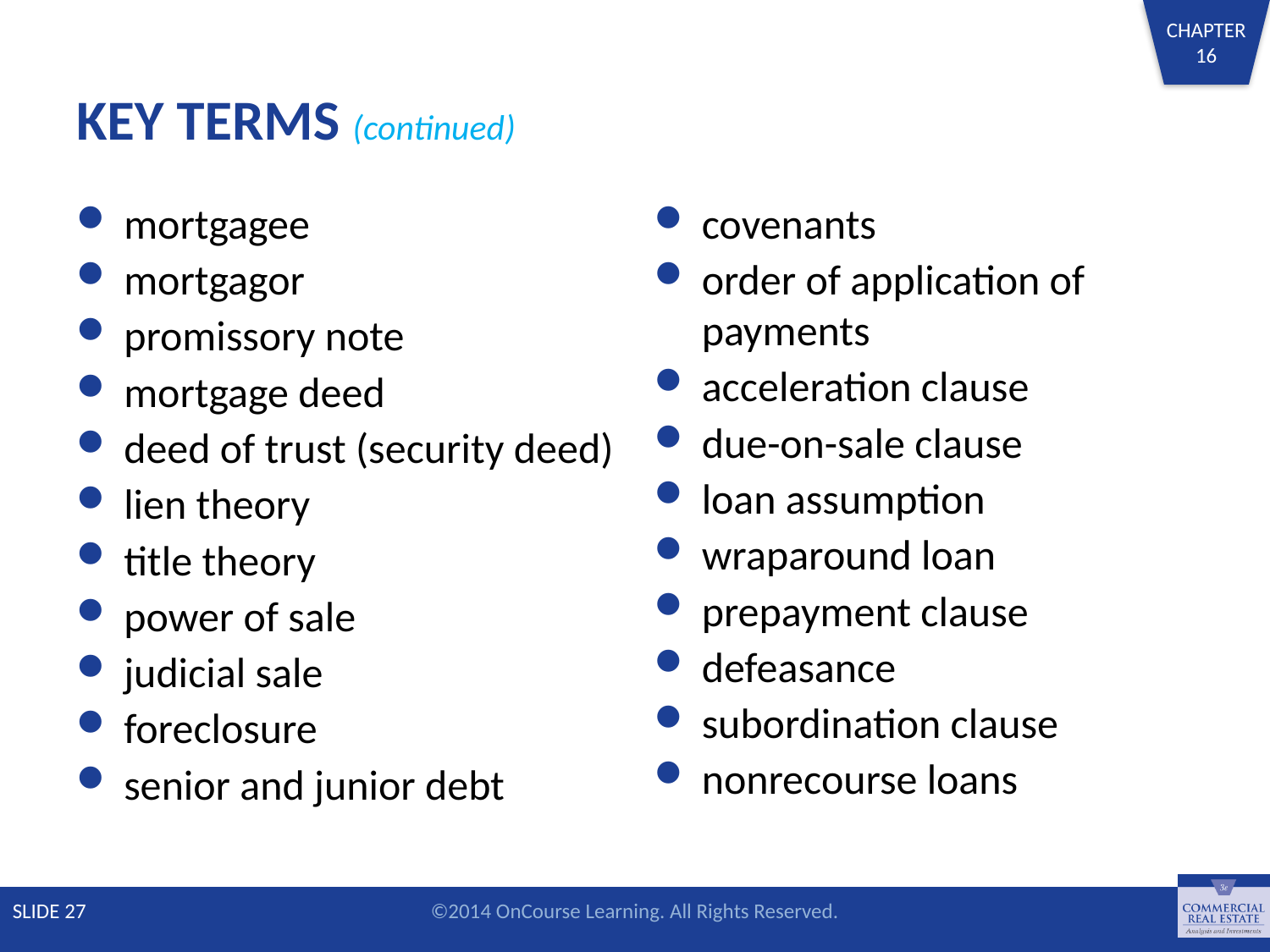

# KEY TERMS (continued)
mortgagee
mortgagor
promissory note
mortgage deed
deed of trust (security deed)
lien theory
title theory
power of sale
judicial sale
foreclosure
senior and junior debt
covenants
order of application of payments
acceleration clause
due-on-sale clause
loan assumption
wraparound loan
prepayment clause
defeasance
subordination clause
nonrecourse loans
SLIDE 27